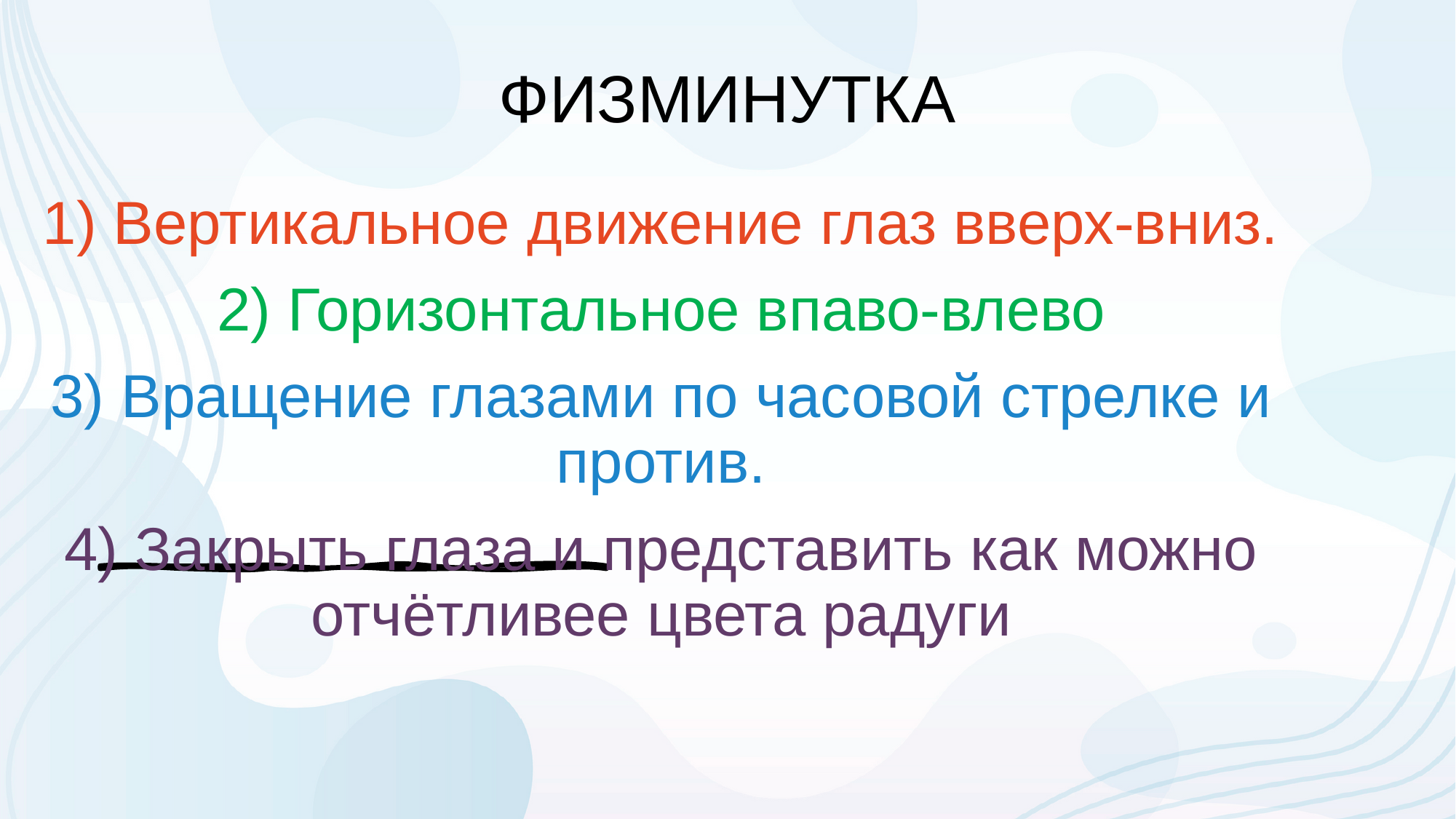

# ФИЗМИНУТКА
1) Вертикальное движение глаз вверх-вниз.
2) Горизонтальное впаво-влево
3) Вращение глазами по часовой стрелке и против.
4) Закрыть глаза и представить как можно отчётливее цвета радуги